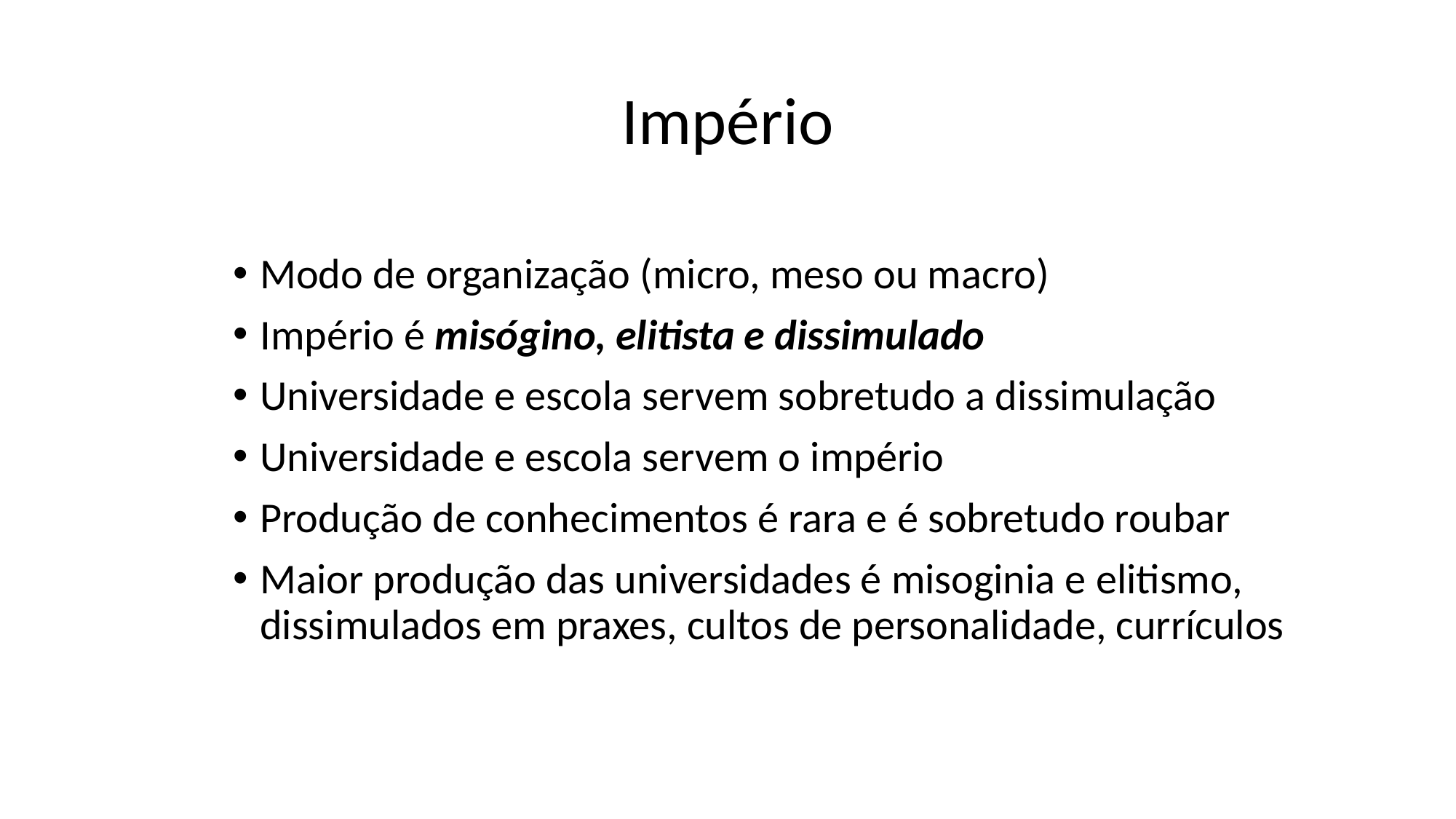

# Império
Modo de organização (micro, meso ou macro)
Império é misógino, elitista e dissimulado
Universidade e escola servem sobretudo a dissimulação
Universidade e escola servem o império
Produção de conhecimentos é rara e é sobretudo roubar
Maior produção das universidades é misoginia e elitismo, dissimulados em praxes, cultos de personalidade, currículos